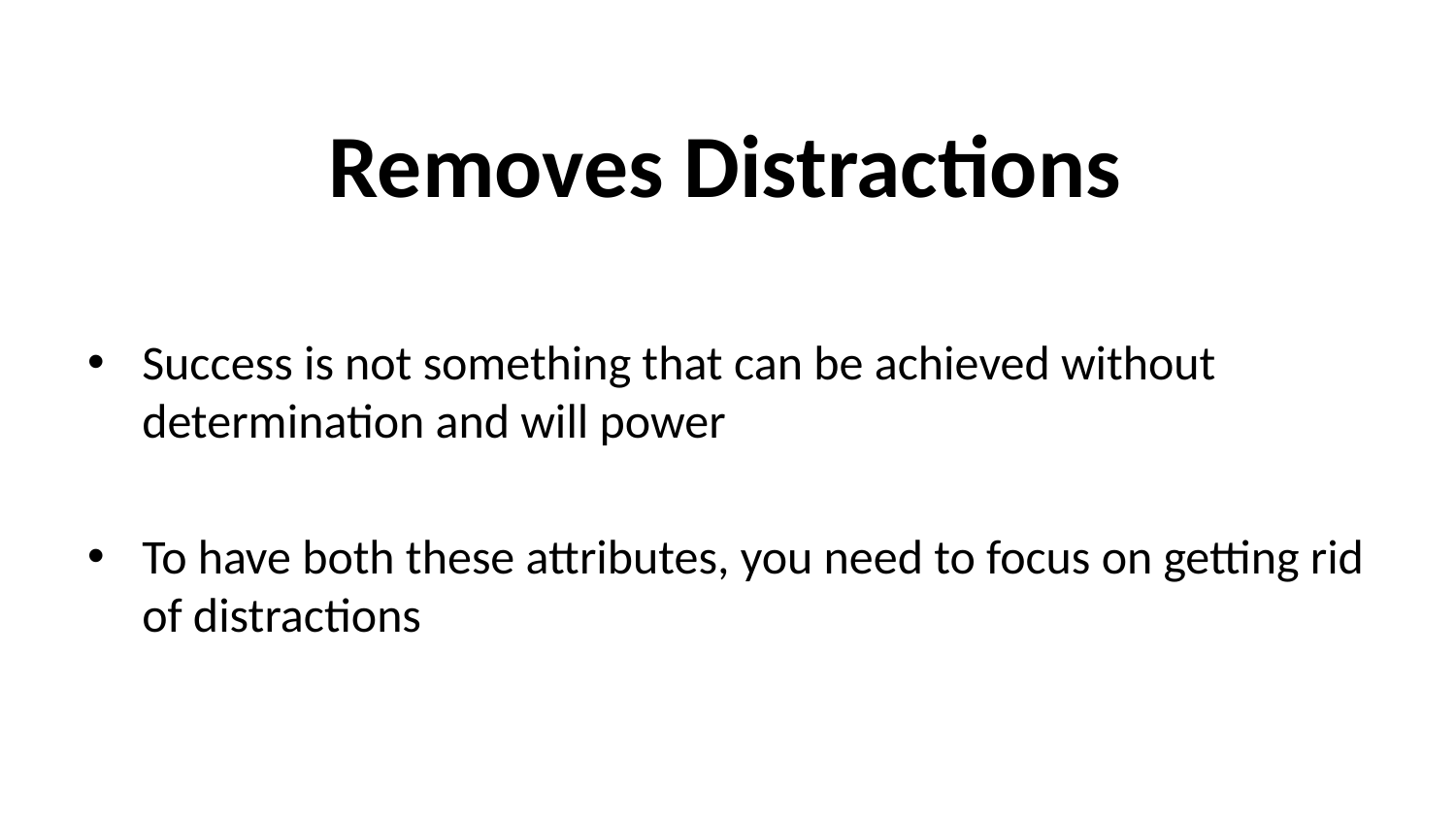

# Removes Distractions
Success is not something that can be achieved without determination and will power

To have both these attributes, you need to focus on getting rid of distractions